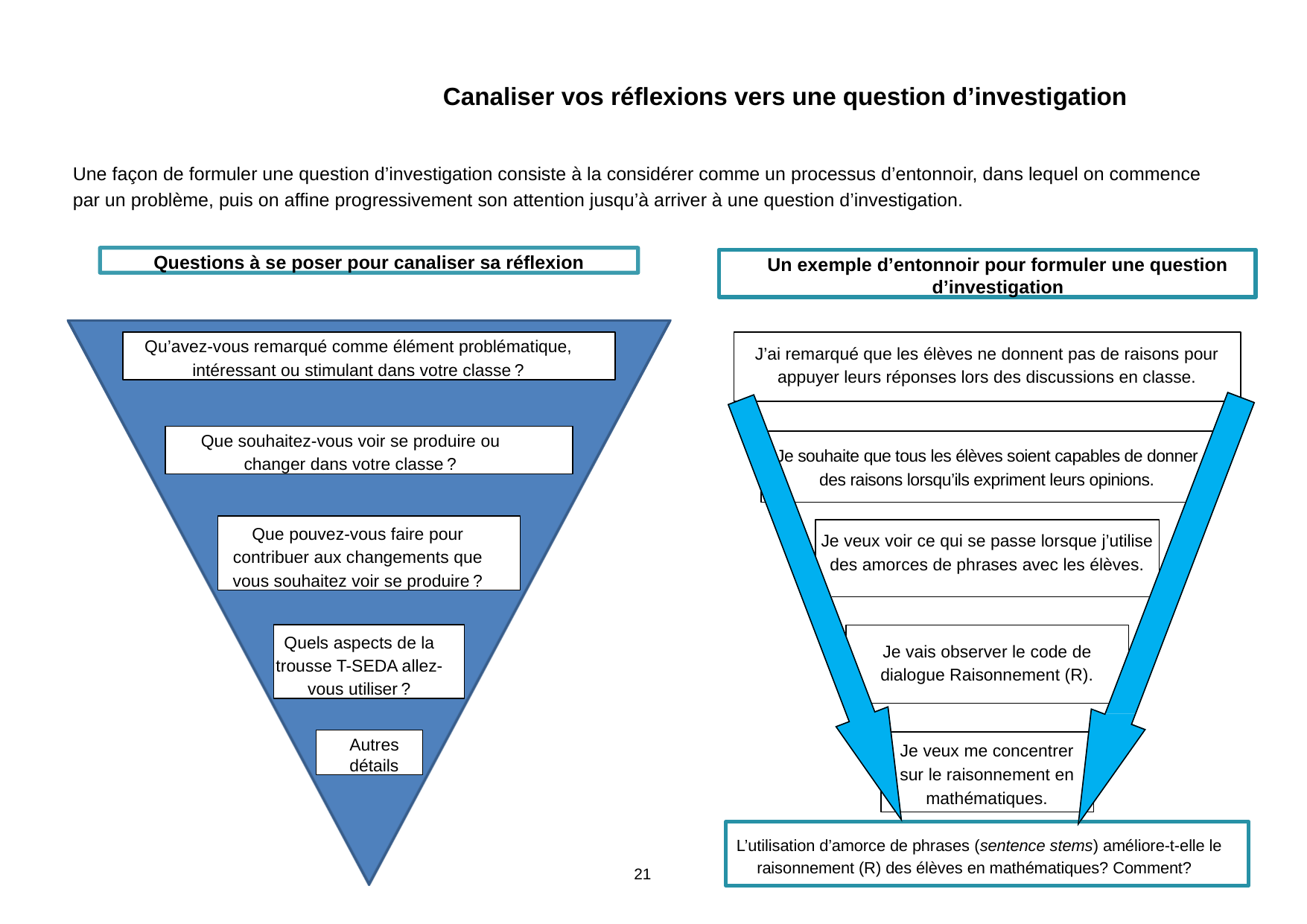

Canaliser vos réflexions vers une question d’investigation

Une façon de formuler une question d’investigation consiste à la considérer comme un processus d’entonnoir, dans lequel on commence par un problème, puis on affine progressivement son attention jusqu’à arriver à une question d’investigation.
Questions à se poser pour canaliser sa réflexion
Un exemple d’entonnoir pour formuler une question d’investigation

Qu’avez-vous remarqué comme élément problématique, intéressant ou stimulant dans votre classe ?
J’ai remarqué que les élèves ne donnent pas de raisons pour appuyer leurs réponses lors des discussions en classe.

Que souhaitez-vous voir se produire ou changer dans votre classe ?

Je souhaite que tous les élèves soient capables de donner des raisons lorsqu’ils expriment leurs opinions.
Que pouvez-vous faire pour contribuer aux changements que vous souhaitez voir se produire ?

Je veux voir ce qui se passe lorsque j’utilise des amorces de phrases avec les élèves.
Quels aspects de la trousse T-SEDA allez-vous utiliser ?

Je vais observer le code de dialogue Raisonnement (R).
Autres détails

Je veux me concentrer sur le raisonnement en mathématiques.

L’utilisation d’amorce de phrases (sentence stems) améliore-t-elle le raisonnement (R) des élèves en mathématiques? Comment?
21